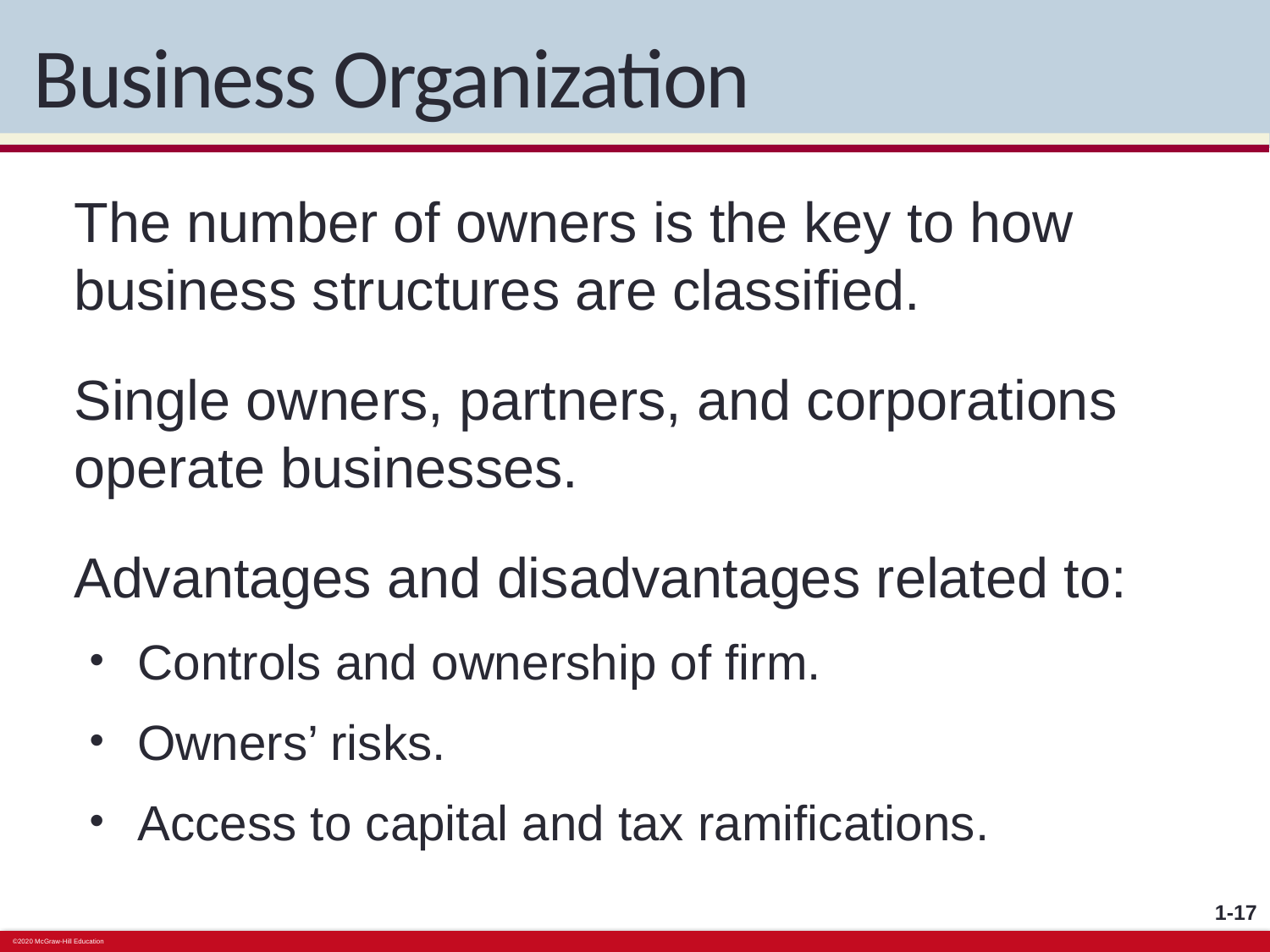

# Business Organization
The number of owners is the key to how business structures are classified.
Single owners, partners, and corporations operate businesses.
Advantages and disadvantages related to:
Controls and ownership of firm.
Owners’ risks.
Access to capital and tax ramifications.